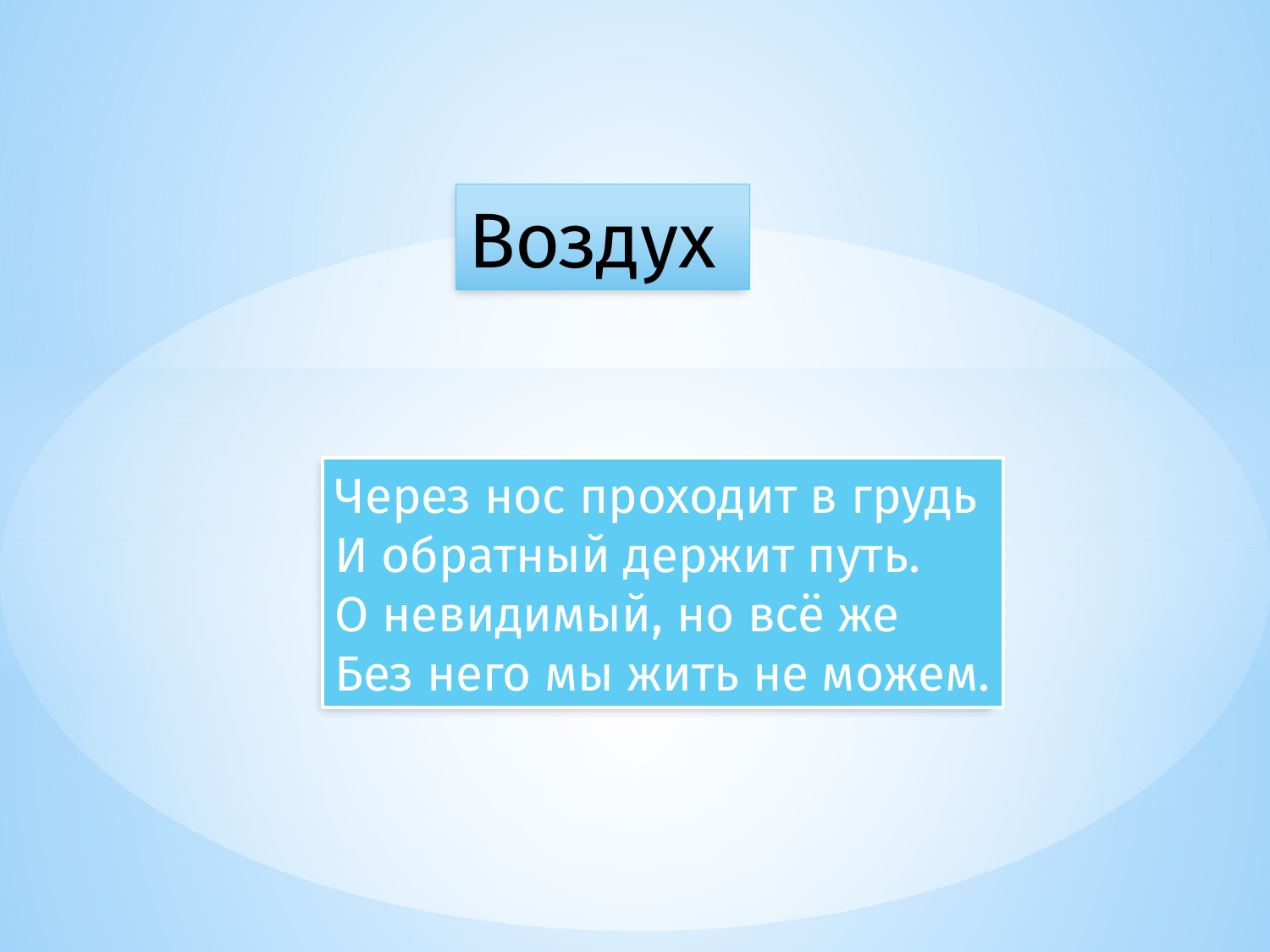

Воздух
Через нос проходит в грудь
И обратный держит путь.
О невидимый, но всё же
Без него мы жить не можем.